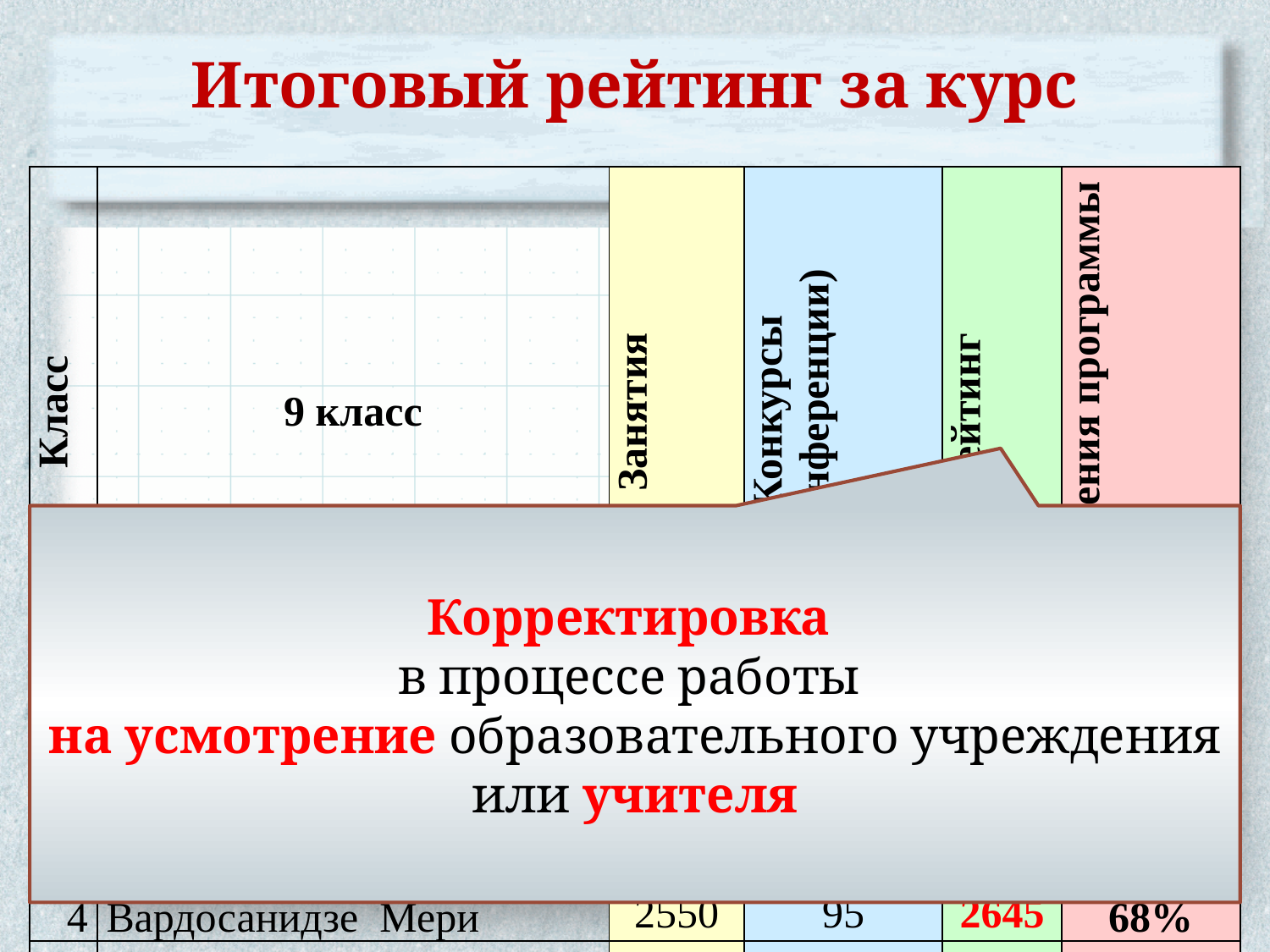

| Итоговый рейтинг за курс |  |  |  |  |  |
| --- | --- | --- | --- | --- | --- |
| Класс | 9 класс | Занятия | Конкурсы (конференции) | Рейтинг | % освоения программы |
|  | Максимальный балл | 2500 | 1395 | 3895 | 100% |
| 1 | Волошин Илья | 2055 | 745 | 2800 | 72% |
| 2 | Баев Станислав | 1870 | 175 | 2045 | 53% |
| 3 | Буренок Владислав | 1540 | 1395 | 2935 | 75% |
| 4 | Вардосанидзе Мери | 2550 | 95 | 2645 | 68% |
| 5 | Еловская Валентина | 1885 | 175 | 2060 | 53% |
| 6 | Землякова Мария | 1705 | 745 | 2450 | 63% |
| 7 | Зенцова Екатерина | 1935 | 15 | 1950 | 50% |
Корректировка
в процессе работы
на усмотрение образовательного учреждения или учителя